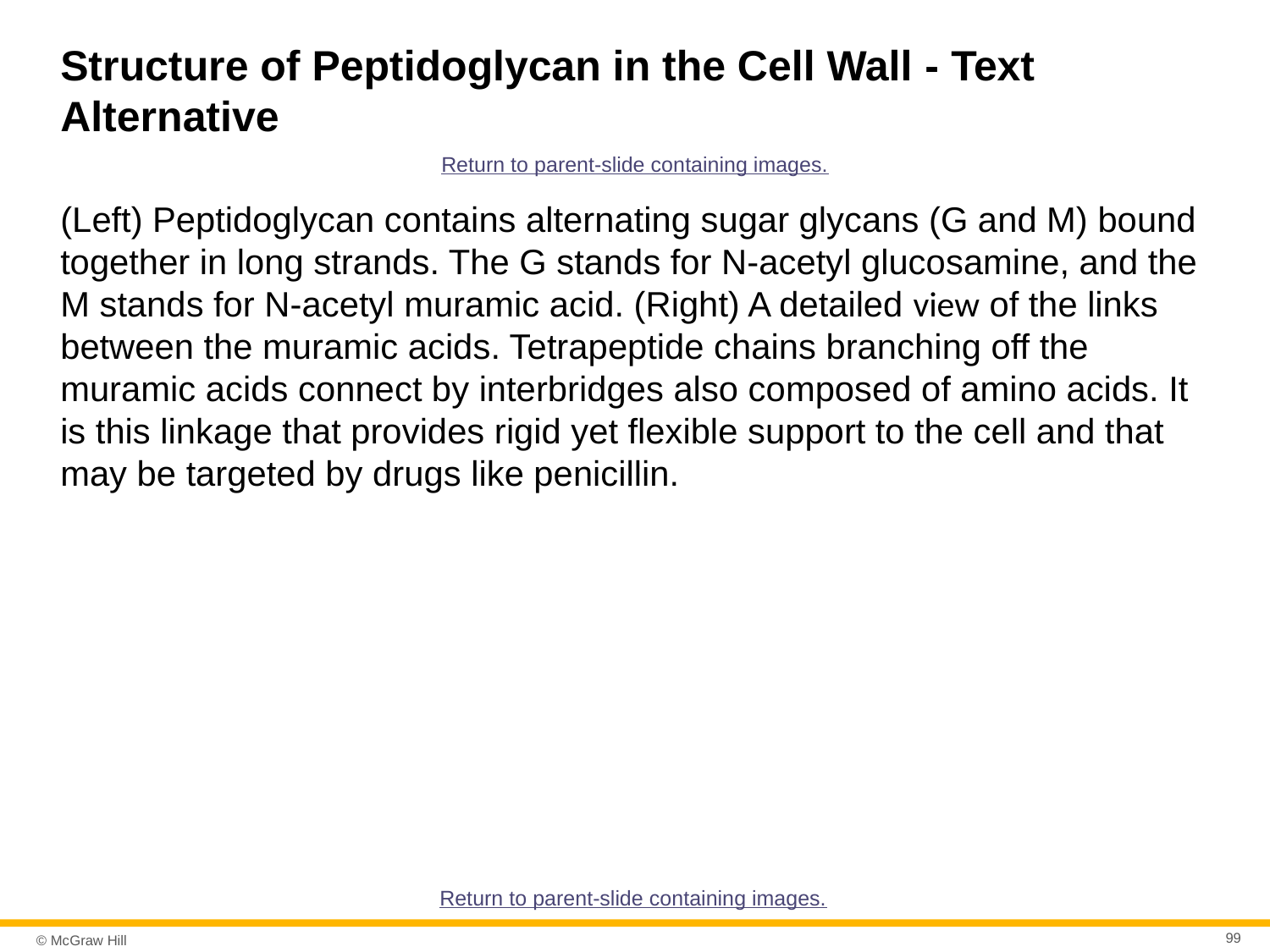

# Structure of Peptidoglycan in the Cell Wall - Text Alternative
Return to parent-slide containing images.
(Left) Peptidoglycan contains alternating sugar glycans (G and M) bound together in long strands. The G stands for N-acetyl glucosamine, and the M stands for N-acetyl muramic acid. (Right) A detailed view of the links between the muramic acids. Tetrapeptide chains branching off the muramic acids connect by interbridges also composed of amino acids. It is this linkage that provides rigid yet flexible support to the cell and that may be targeted by drugs like penicillin.
Return to parent-slide containing images.